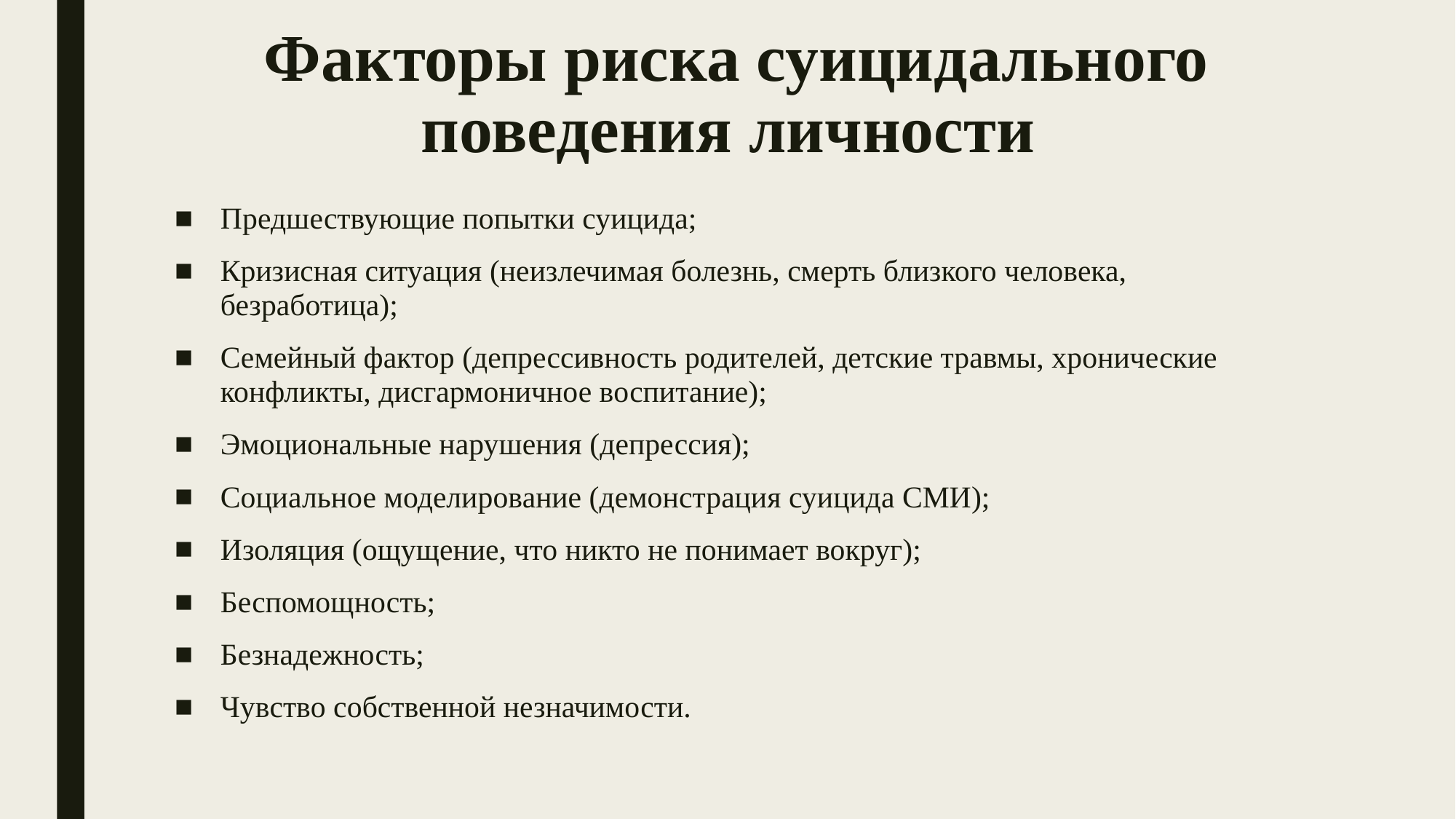

# Факторы риска суицидального поведения личности
Предшествующие попытки суицида;
Кризисная ситуация (неизлечимая болезнь, смерть близкого человека, безработица);
Семейный фактор (депрессивность родителей, детские травмы, хронические конфликты, дисгармоничное воспитание);
Эмоциональные нарушения (депрессия);
Социальное моделирование (демонстрация суицида СМИ);
Изоляция (ощущение, что никто не понимает вокруг);
Беспомощность;
Безнадежность;
Чувство собственной незначимости.